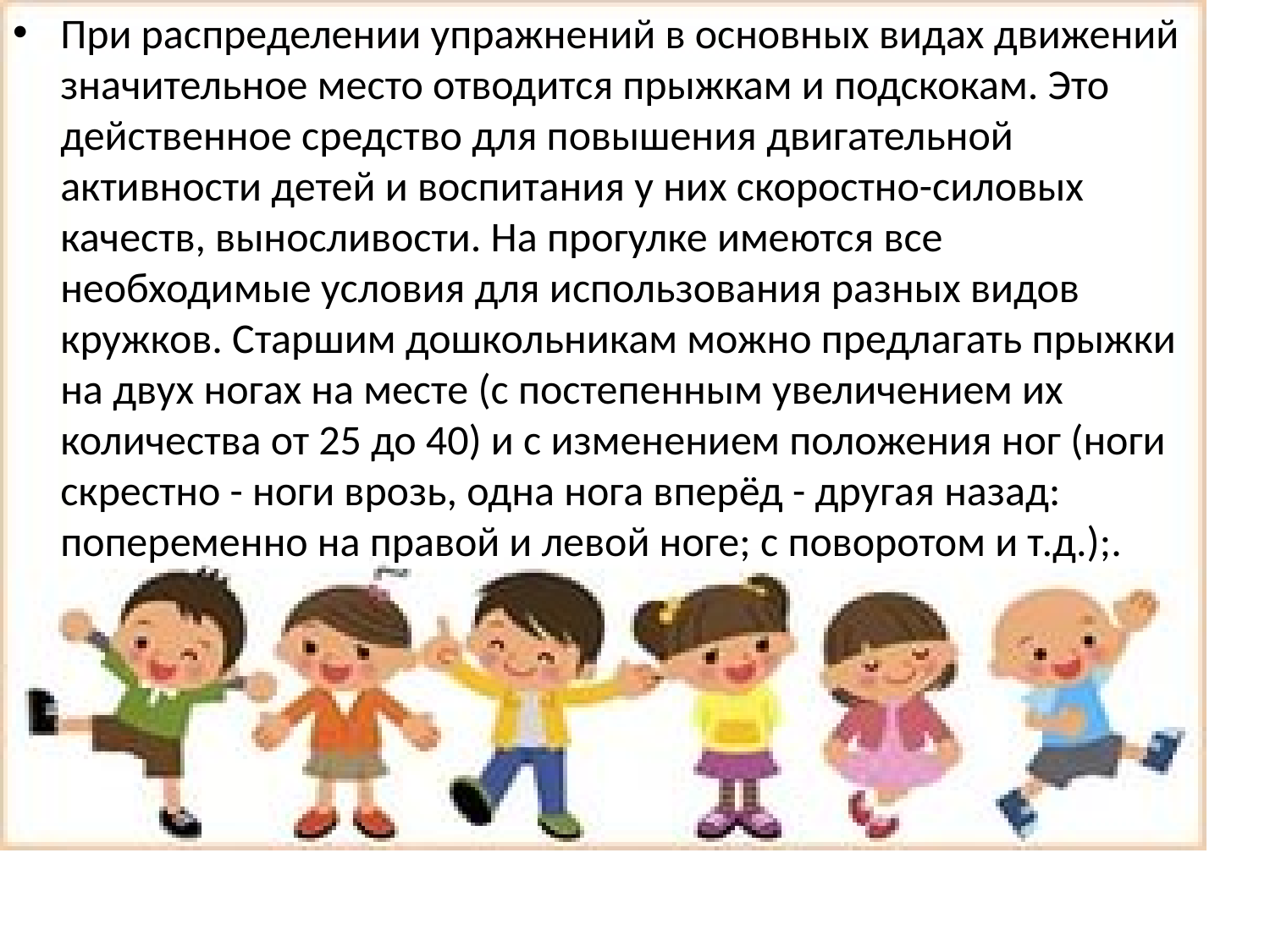

При распределении упражнений в основных видах движений значительное место отводится прыжкам и подскокам. Это действенное средство для повышения двигательной активности детей и воспитания у них скоростно-силовых качеств, выносливости. На прогулке имеются все необходимые условия для использования разных видов кружков. Старшим дошкольникам можно предлагать прыжки на двух ногах на месте (с постепенным увеличением их количества от 25 до 40) и с изменением положения ног (ноги скрестно - ноги врозь, одна нога вперёд - другая назад: попеременно на правой и левой ноге; с поворотом и т.д.);.
#